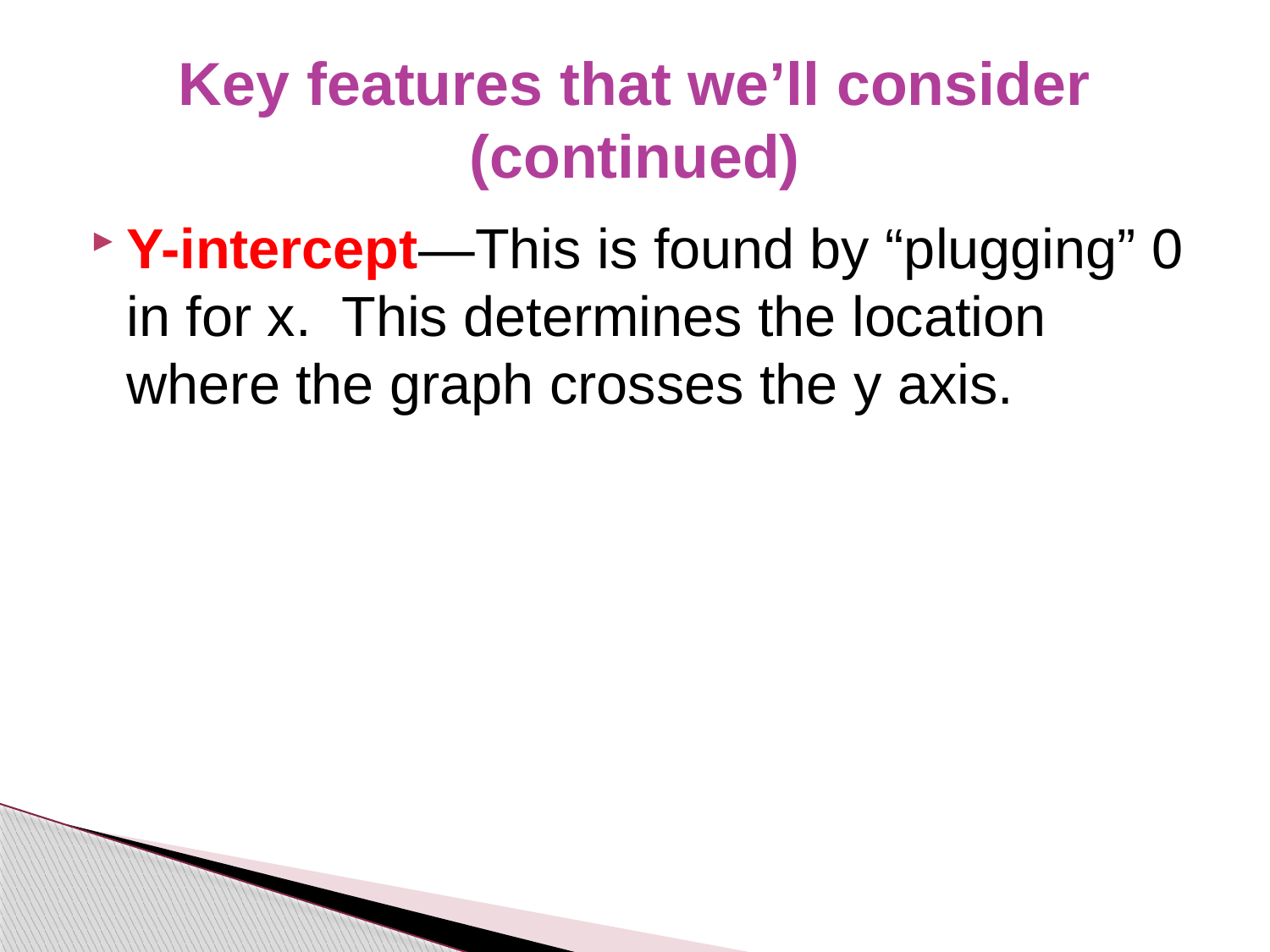

# Key features that we’ll consider (continued)
Y-intercept—This is found by “plugging” 0 in for x.  This determines the location where the graph crosses the y axis.